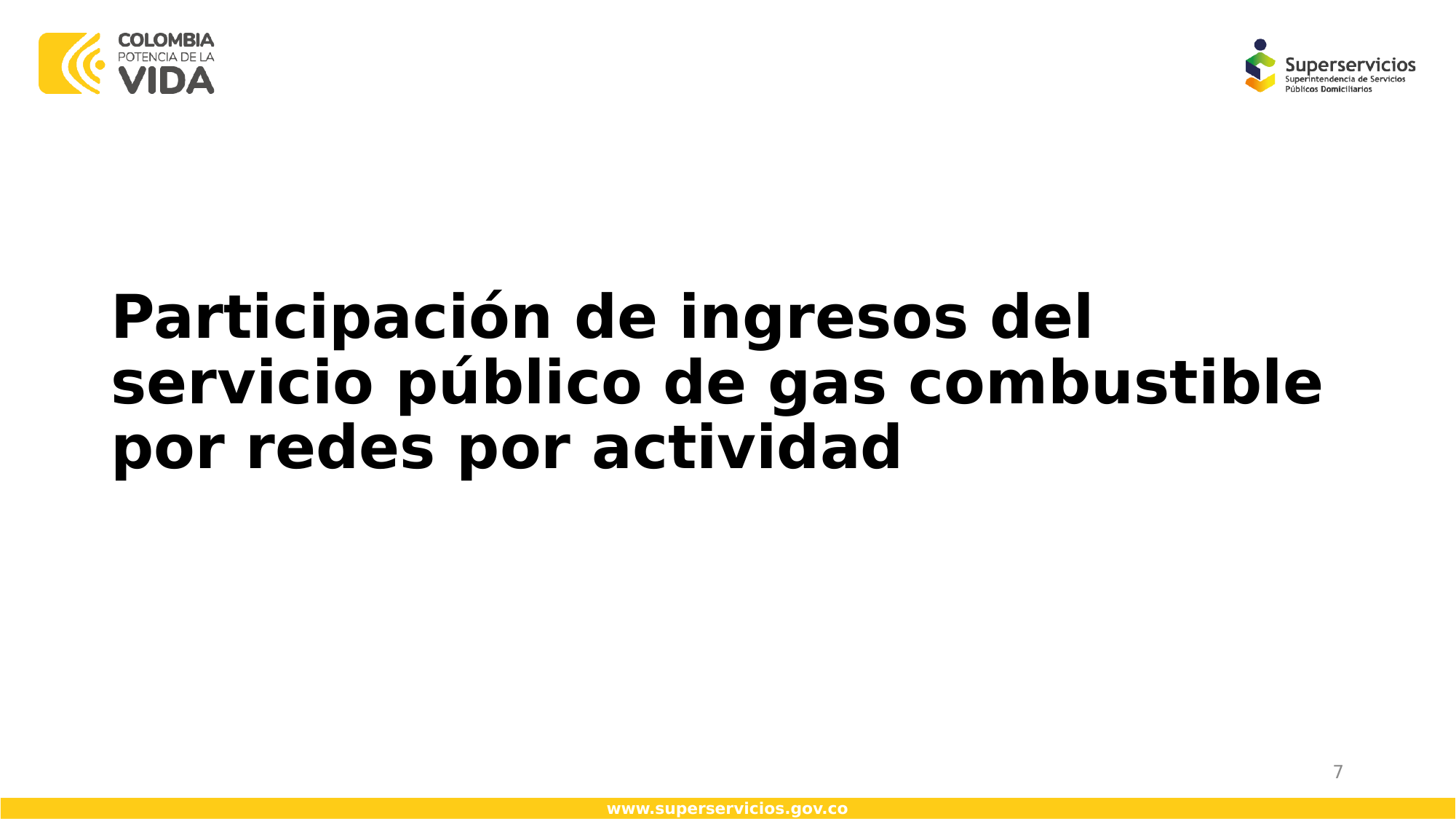

# Participación de ingresos del servicio público de gas combustible por redes por actividad
7